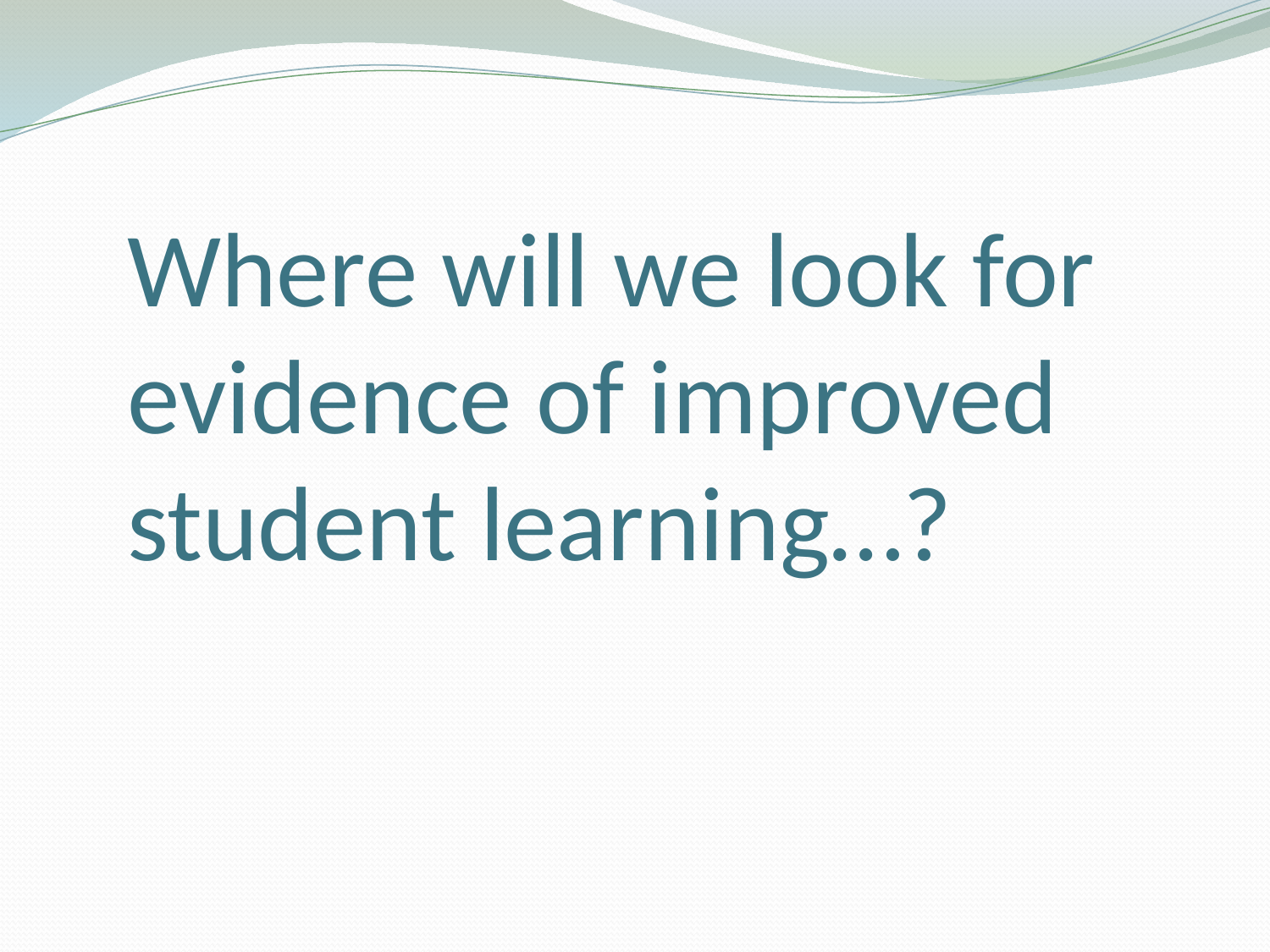

# Where will we look for evidence of improved student learning…?